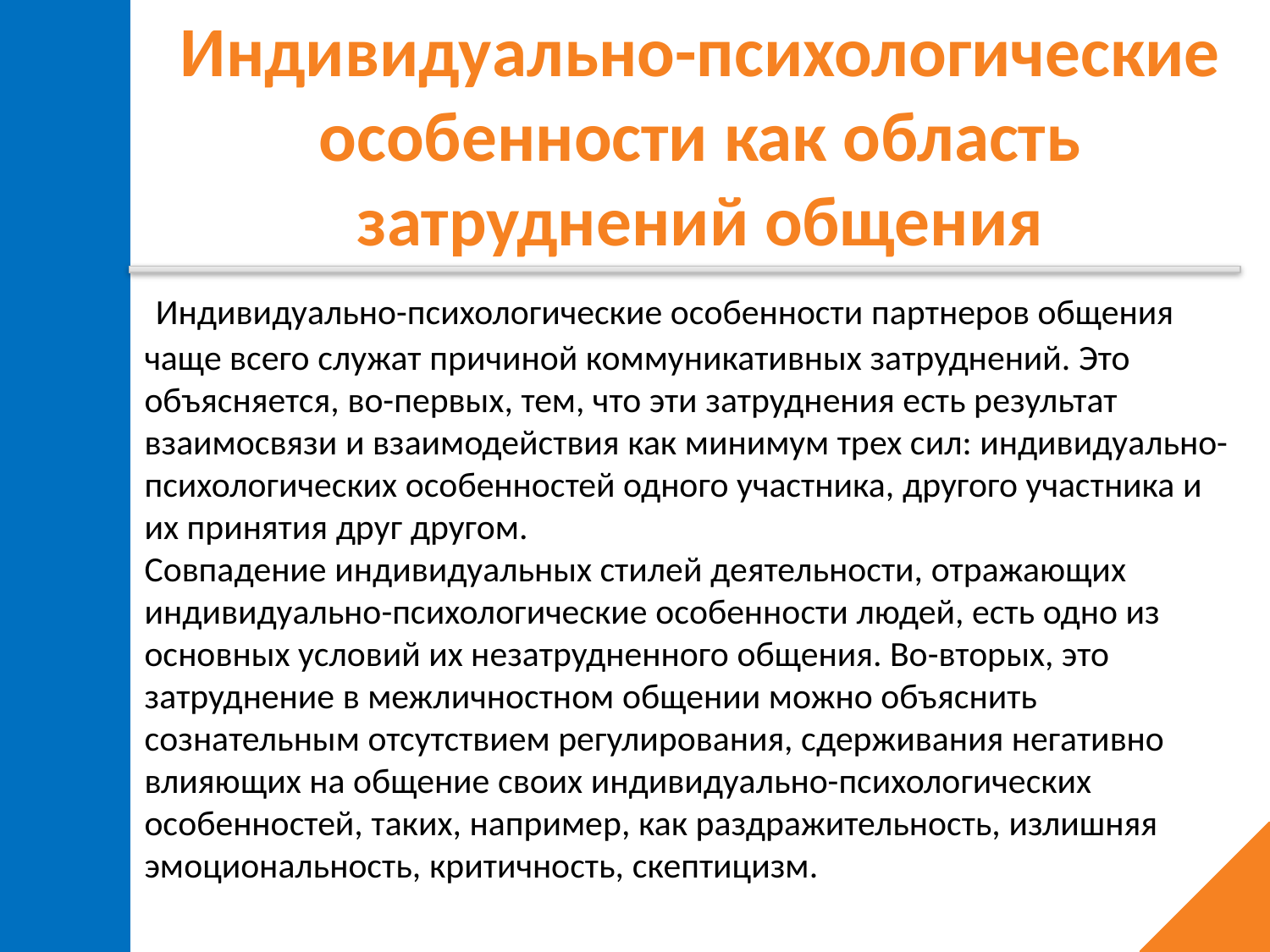

Индивидуально-психологические особенности как область затруднений общения

 Индивидуально-психологические особенности партнеров общения чаще всего служат причиной коммуникативных затруднений. Это объясняется, во-первых, тем, что эти затруднения есть результат взаимосвязи и взаимодействия как минимум трех сил: индивидуально-психологических особенностей одного участника, другого участника и их принятия друг другом.
Совпадение индивидуальных стилей деятельности, отражающих индивидуально-психологические особенности людей, есть одно из основных условий их незатрудненного общения. Во-вторых, это затруднение в межличностном общении можно объяснить сознательным отсутствием регулирования, сдерживания негативно влияющих на общение своих индивидуально-психологических особенностей, таких, например, как раздражительность, излишняя эмоциональность, критичность, скептицизм.